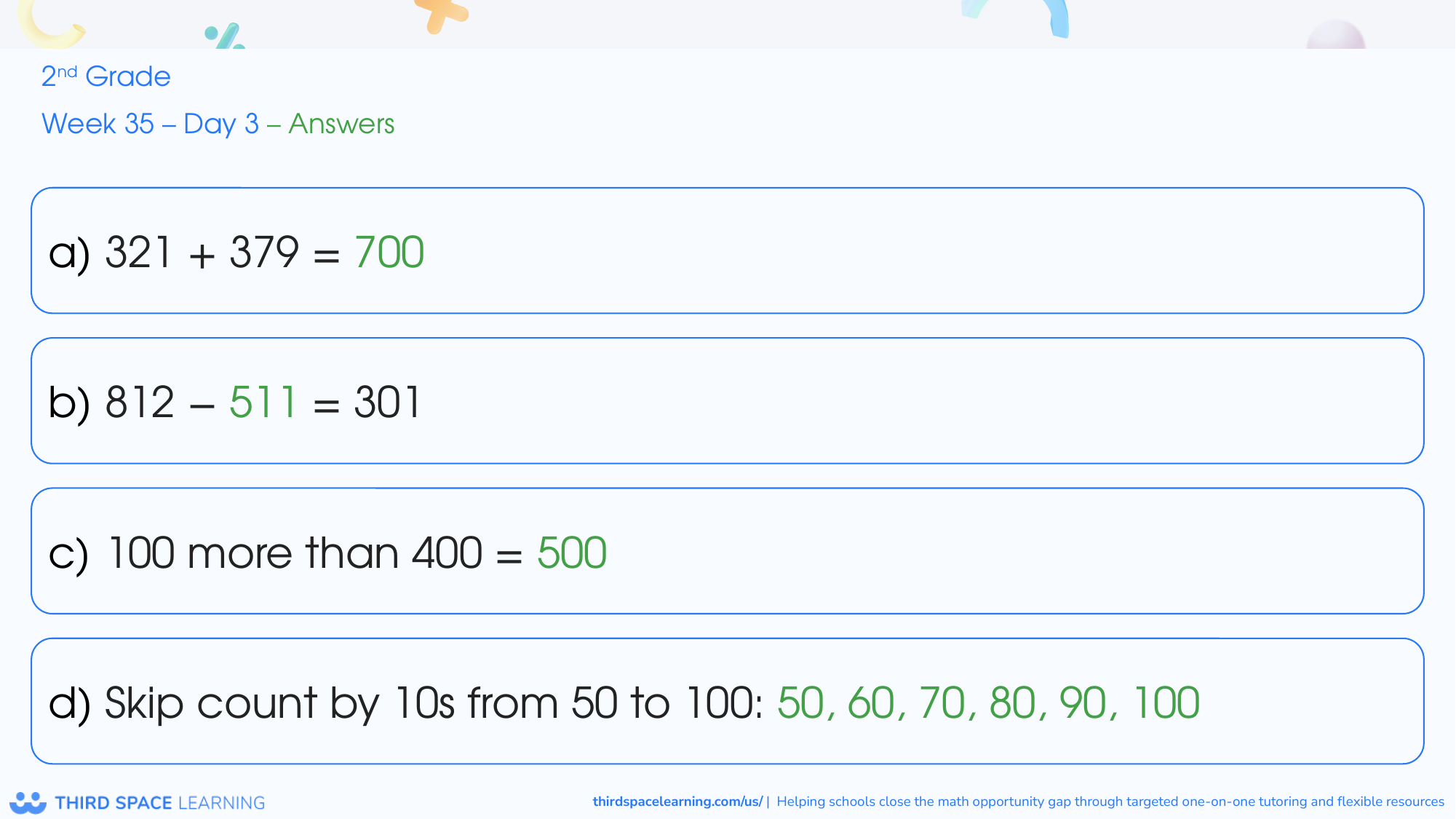

2nd Grade
Week 35 – Day 3 – Answers
321 + 379 = 700
812 − 511 = 301
100 more than 400 = 500
Skip count by 10s from 50 to 100: 50, 60, 70, 80, 90, 100